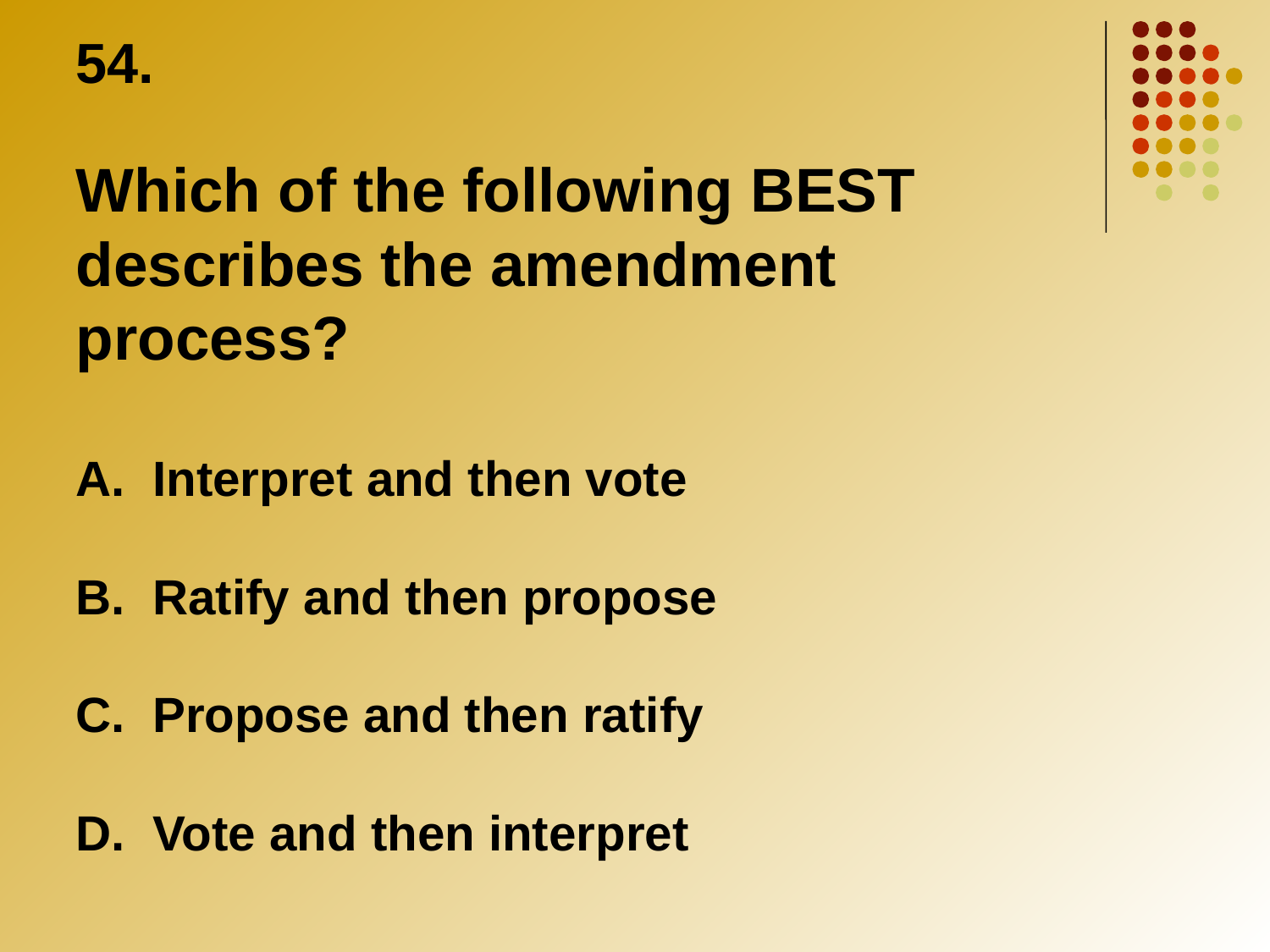

54.
Which of the following BEST describes the amendment process?
A.  Interpret and then vote
B.  Ratify and then propose
C.  Propose and then ratify
D.  Vote and then interpret